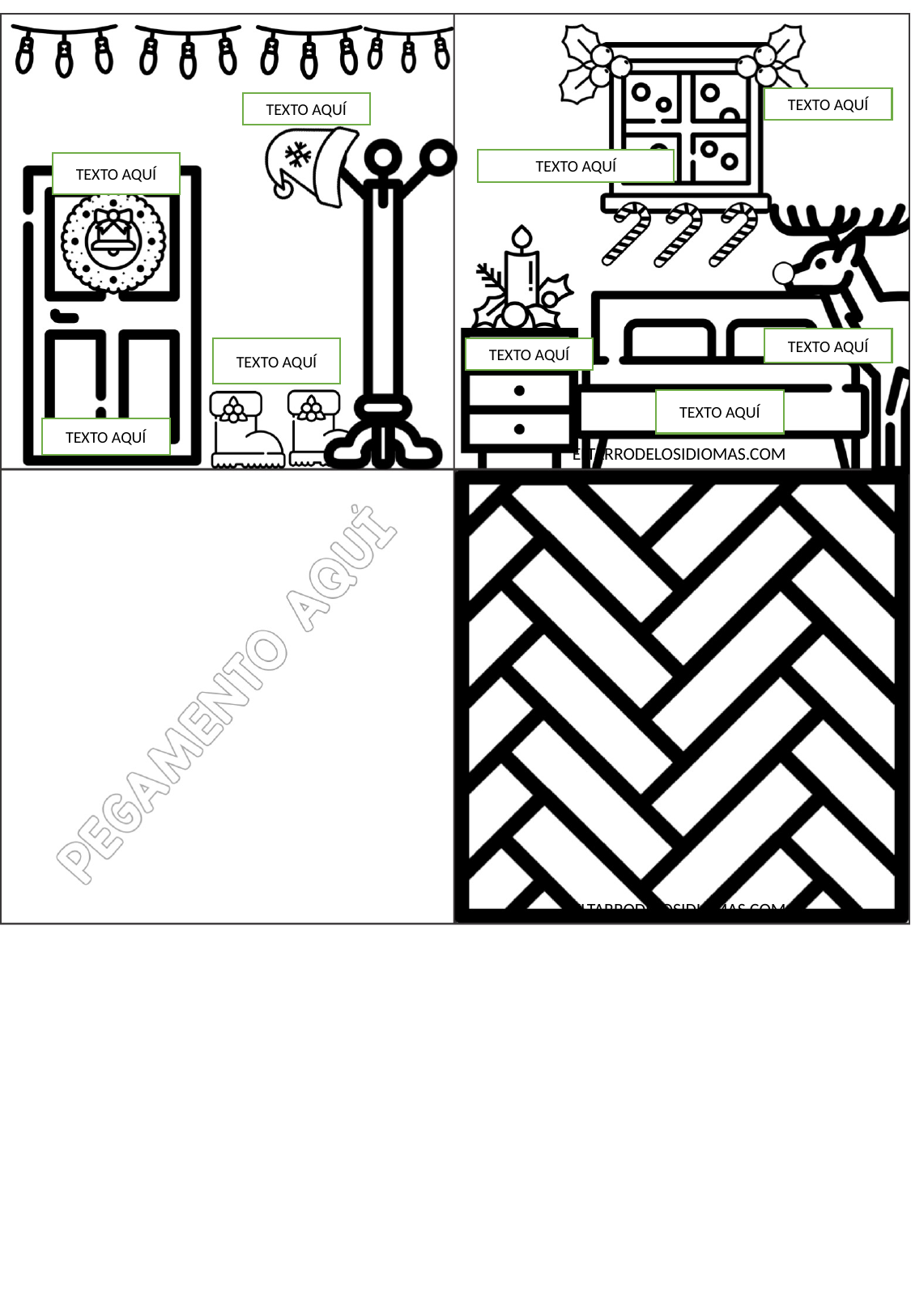

TEXTO AQUÍ
TEXTO AQUÍ
TEXTO AQUÍ
TEXTO AQUÍ
TEXTO AQUÍ
TEXTO AQUÍ
TEXTO AQUÍ
TEXTO AQUÍ
TEXTO AQUÍ
ELTARRODELOSIDIOMAS.COM
ELTARRODELOSIDIOMAS.COM